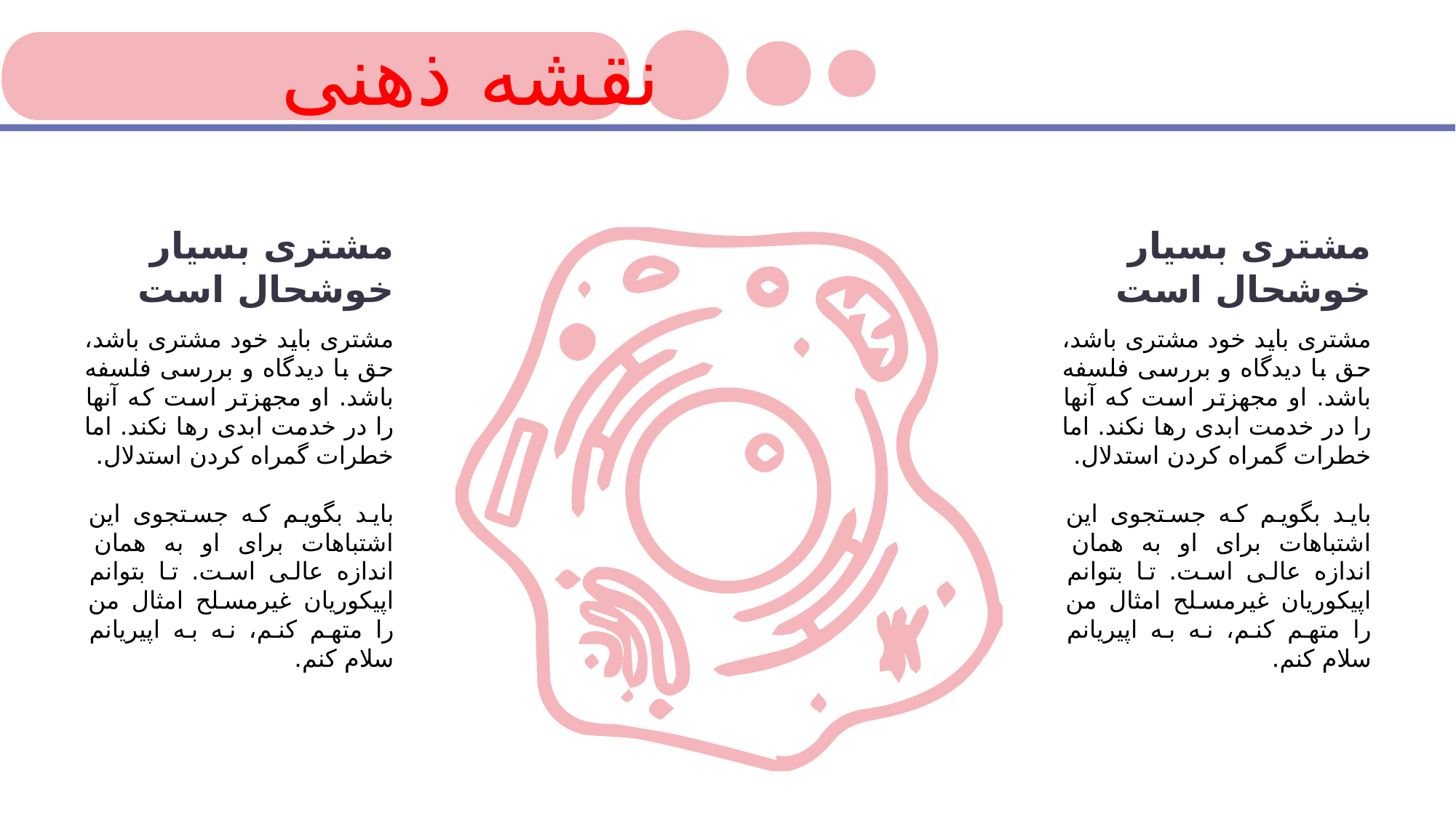

نقشه ذهنی
مشتری بسیار خوشحال است
مشتری باید خود مشتری باشد، حق با دیدگاه و بررسی فلسفه باشد. او مجهزتر است که آنها را در خدمت ابدی رها نکند. اما خطرات گمراه کردن استدلال.

باید بگویم که جستجوی این اشتباهات برای او به همان اندازه عالی است. تا بتوانم اپیکوریان غیرمسلح امثال من را متهم کنم، نه به اپیریانم سلام کنم.
مشتری بسیار خوشحال است
مشتری باید خود مشتری باشد، حق با دیدگاه و بررسی فلسفه باشد. او مجهزتر است که آنها را در خدمت ابدی رها نکند. اما خطرات گمراه کردن استدلال.

باید بگویم که جستجوی این اشتباهات برای او به همان اندازه عالی است. تا بتوانم اپیکوریان غیرمسلح امثال من را متهم کنم، نه به اپیریانم سلام کنم.